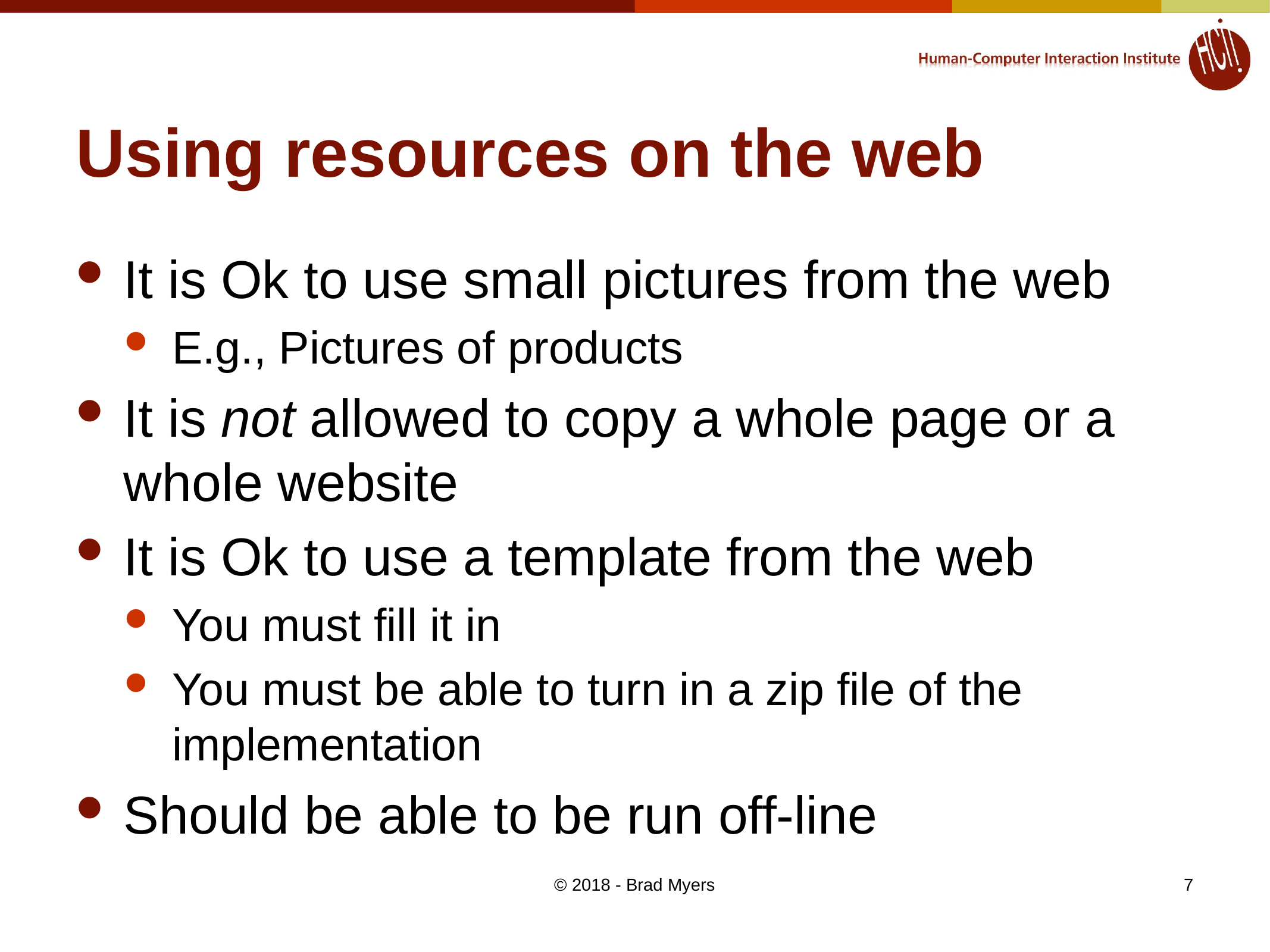

# Using resources on the web
It is Ok to use small pictures from the web
E.g., Pictures of products
It is not allowed to copy a whole page or a whole website
It is Ok to use a template from the web
You must fill it in
You must be able to turn in a zip file of the implementation
Should be able to be run off-line
© 2018 - Brad Myers
7